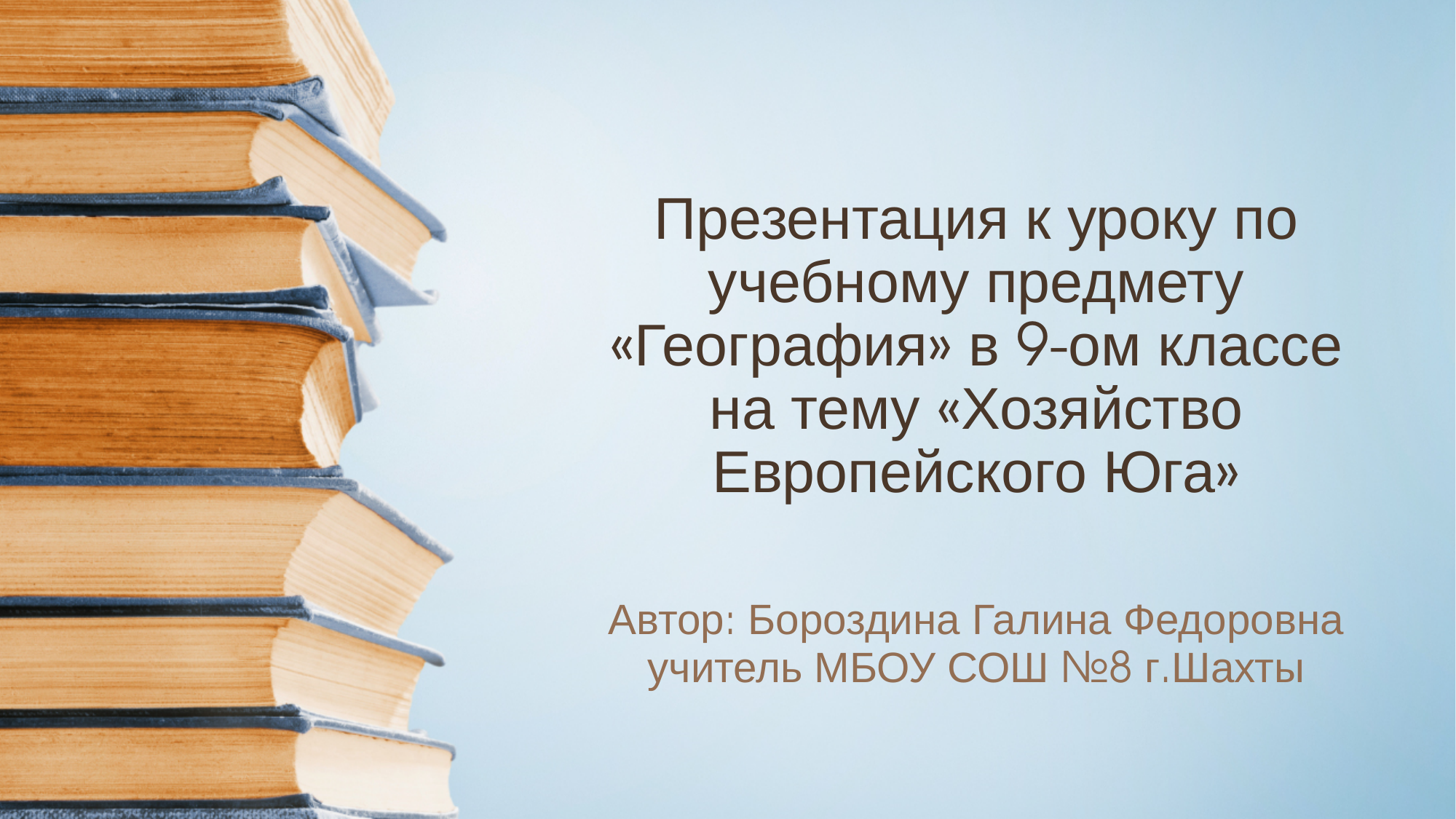

# Презентация к уроку по учебному предмету «География» в 9-ом классе на тему «Хозяйство Европейского Юга»
Автор: Бороздина Галина Федоровна учитель МБОУ СОШ №8 г.Шахты